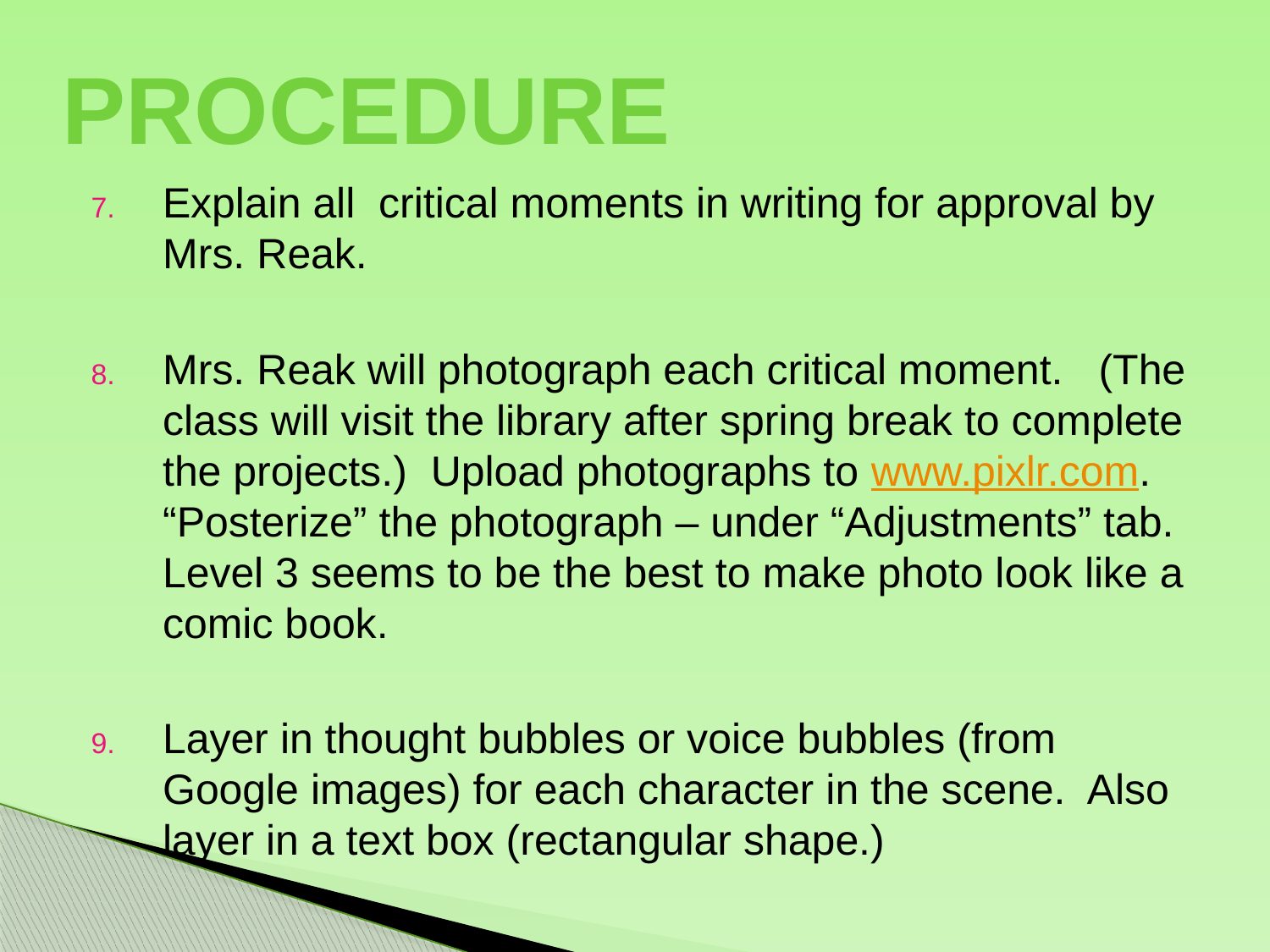

Procedure
Explain all  critical moments in writing for approval by Mrs. Reak.

Mrs. Reak will photograph each critical moment.   (The class will visit the library after spring break to complete the projects.)  Upload photographs to www.pixlr.com.  “Posterize” the photograph – under “Adjustments” tab.  Level 3 seems to be the best to make photo look like a comic book.

Layer in thought bubbles or voice bubbles (from Google images) for each character in the scene.  Also layer in a text box (rectangular shape.)